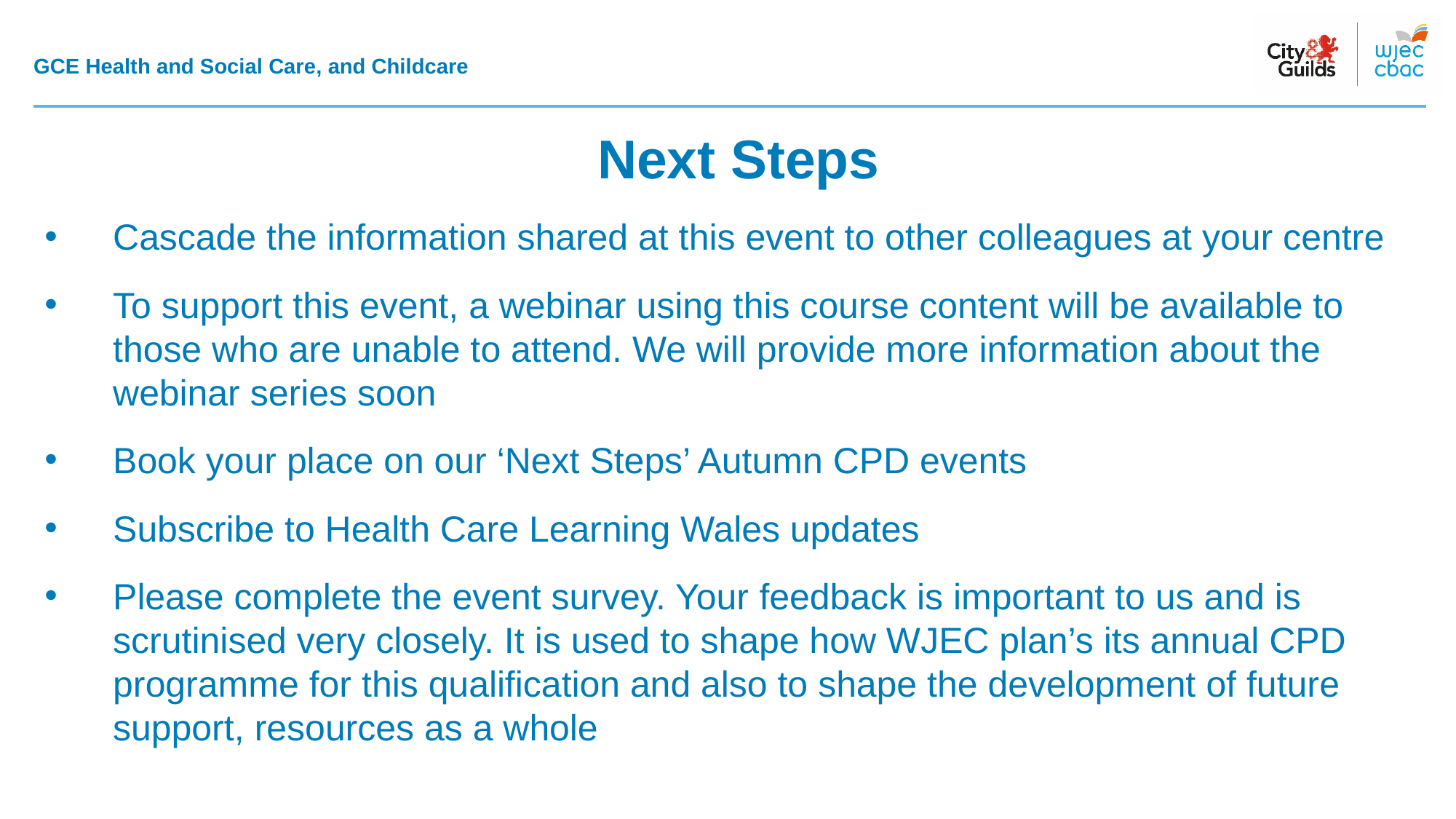

# GCE Health and Social Care, and Childcare
Next Steps
Cascade the information shared at this event to other colleagues at your centre
To support this event, a webinar using this course content will be available to those who are unable to attend. We will provide more information about the webinar series soon
Book your place on our ‘Next Steps’ Autumn CPD events
Subscribe to Health Care Learning Wales updates
Please complete the event survey. Your feedback is important to us and is scrutinised very closely. It is used to shape how WJEC plan’s its annual CPD programme for this qualification and also to shape the development of future support, resources as a whole